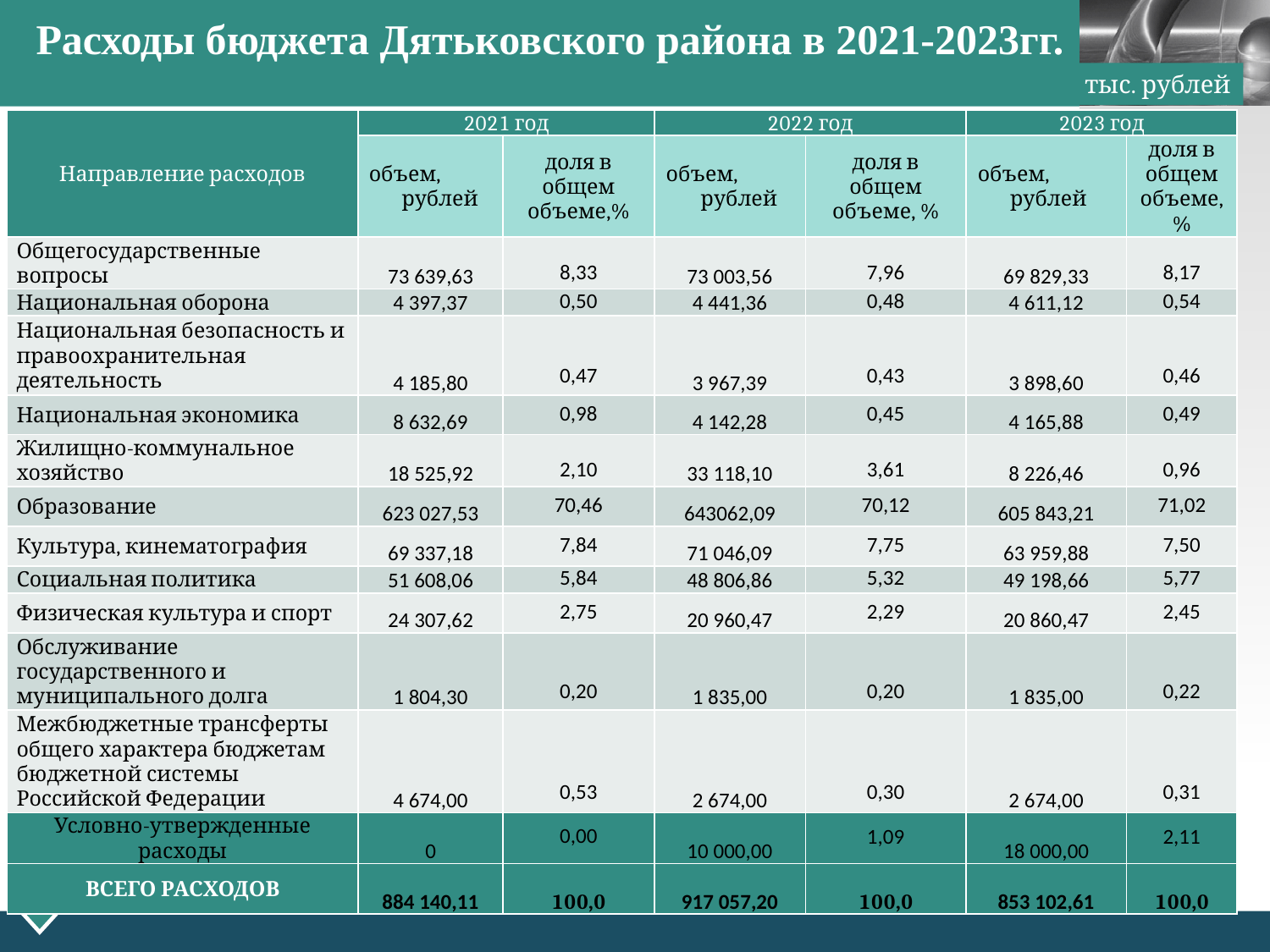

Расходы бюджета Дятьковского района в 2021-2023гг.
тыс. рублей
| Направление расходов | 2021 год |  | 2022 год |  | 2023 год |  |
| --- | --- | --- | --- | --- | --- | --- |
|  | объем, рублей | доля в общем объеме,% | объем, рублей | доля в общем объеме, % | объем, рублей | доля в общем объеме, % |
| Общегосударственные вопросы | 73 639,63 | 8,33 | 73 003,56 | 7,96 | 69 829,33 | 8,17 |
| Национальная оборона | 4 397,37 | 0,50 | 4 441,36 | 0,48 | 4 611,12 | 0,54 |
| Национальная безопасность и правоохранительная деятельность | 4 185,80 | 0,47 | 3 967,39 | 0,43 | 3 898,60 | 0,46 |
| Национальная экономика | 8 632,69 | 0,98 | 4 142,28 | 0,45 | 4 165,88 | 0,49 |
| Жилищно-коммунальное хозяйство | 18 525,92 | 2,10 | 33 118,10 | 3,61 | 8 226,46 | 0,96 |
| Образование | 623 027,53 | 70,46 | 643062,09 | 70,12 | 605 843,21 | 71,02 |
| Культура, кинематография | 69 337,18 | 7,84 | 71 046,09 | 7,75 | 63 959,88 | 7,50 |
| Социальная политика | 51 608,06 | 5,84 | 48 806,86 | 5,32 | 49 198,66 | 5,77 |
| Физическая культура и спорт | 24 307,62 | 2,75 | 20 960,47 | 2,29 | 20 860,47 | 2,45 |
| Обслуживание государственного и муниципального долга | 1 804,30 | 0,20 | 1 835,00 | 0,20 | 1 835,00 | 0,22 |
| Межбюджетные трансферты общего характера бюджетам бюджетной системы Российской Федерации | 4 674,00 | 0,53 | 2 674,00 | 0,30 | 2 674,00 | 0,31 |
| Условно-утвержденные расходы | 0 | 0,00 | 10 000,00 | 1,09 | 18 000,00 | 2,11 |
| ВСЕГО РАСХОДОВ | 884 140,11 | 100,0 | 917 057,20 | 100,0 | 853 102,61 | 100,0 |